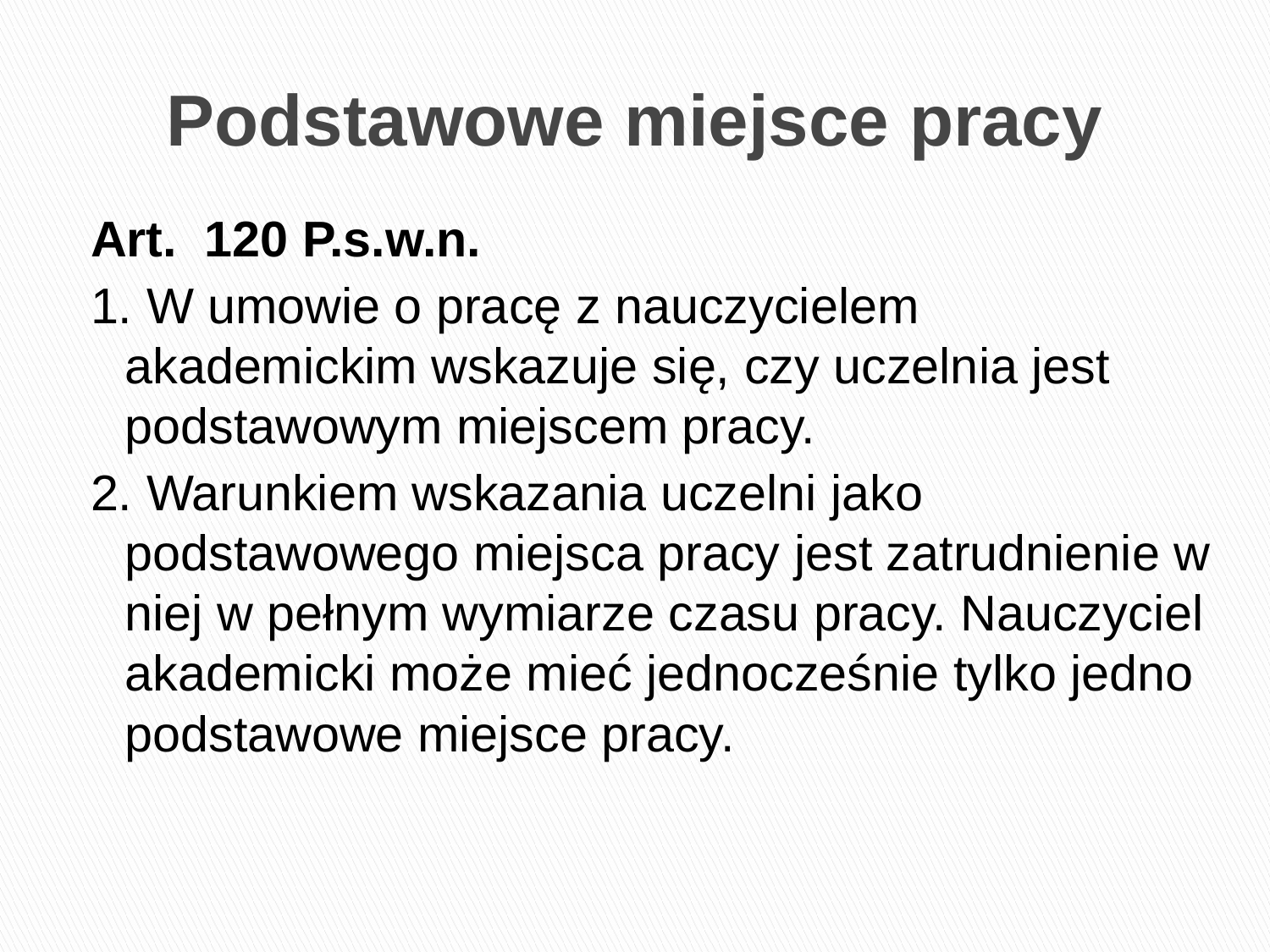

# Podstawowe miejsce pracy
Art.  120 P.s.w.n.
1. W umowie o pracę z nauczycielem akademickim wskazuje się, czy uczelnia jest podstawowym miejscem pracy.
2. Warunkiem wskazania uczelni jako podstawowego miejsca pracy jest zatrudnienie w niej w pełnym wymiarze czasu pracy. Nauczyciel akademicki może mieć jednocześnie tylko jedno podstawowe miejsce pracy.